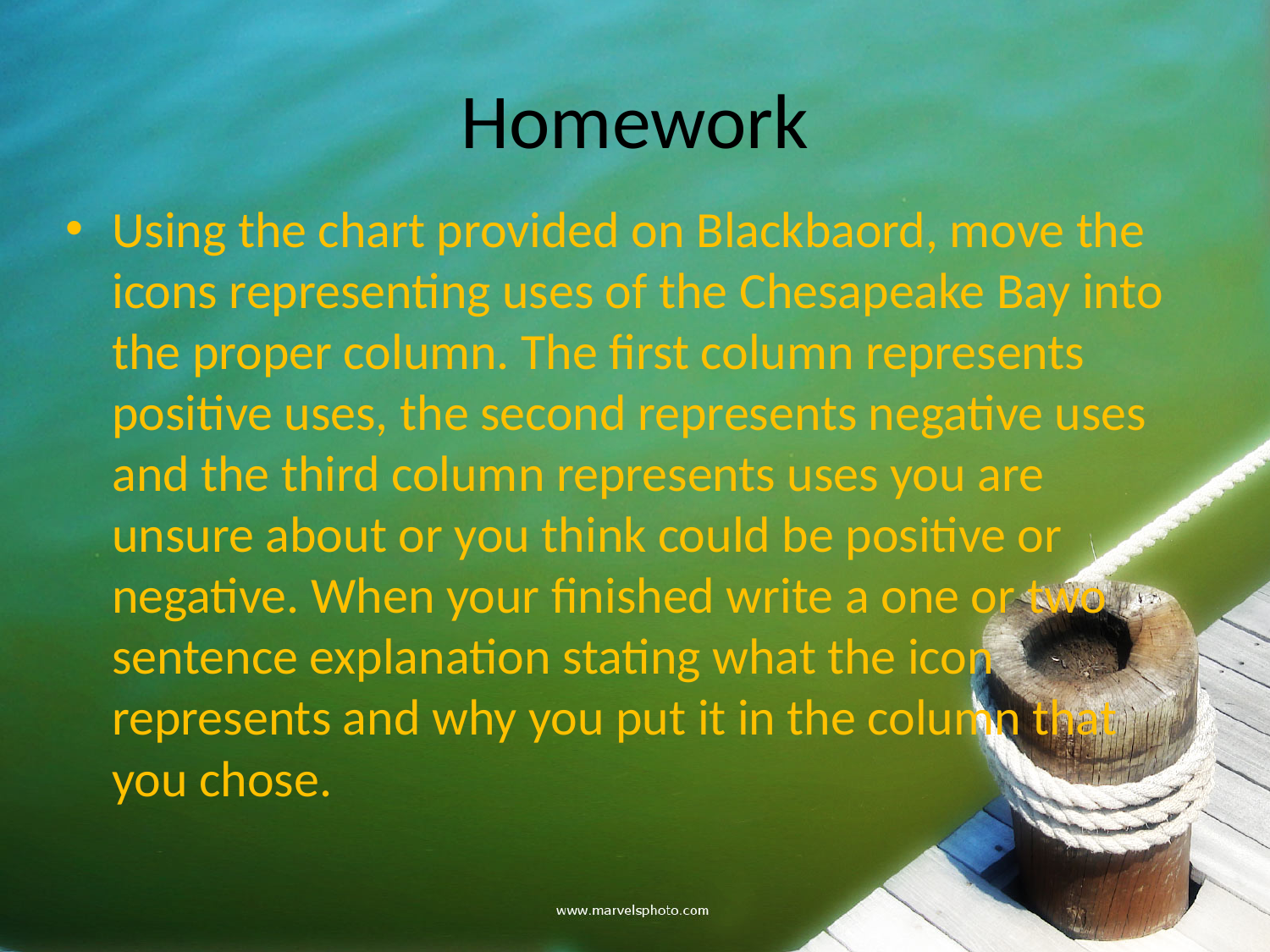

# Homework
Using the chart provided on Blackbaord, move the icons representing uses of the Chesapeake Bay into the proper column. The first column represents positive uses, the second represents negative uses and the third column represents uses you are unsure about or you think could be positive or negative. When your finished write a one or two sentence explanation stating what the icon represents and why you put it in the column that you chose.